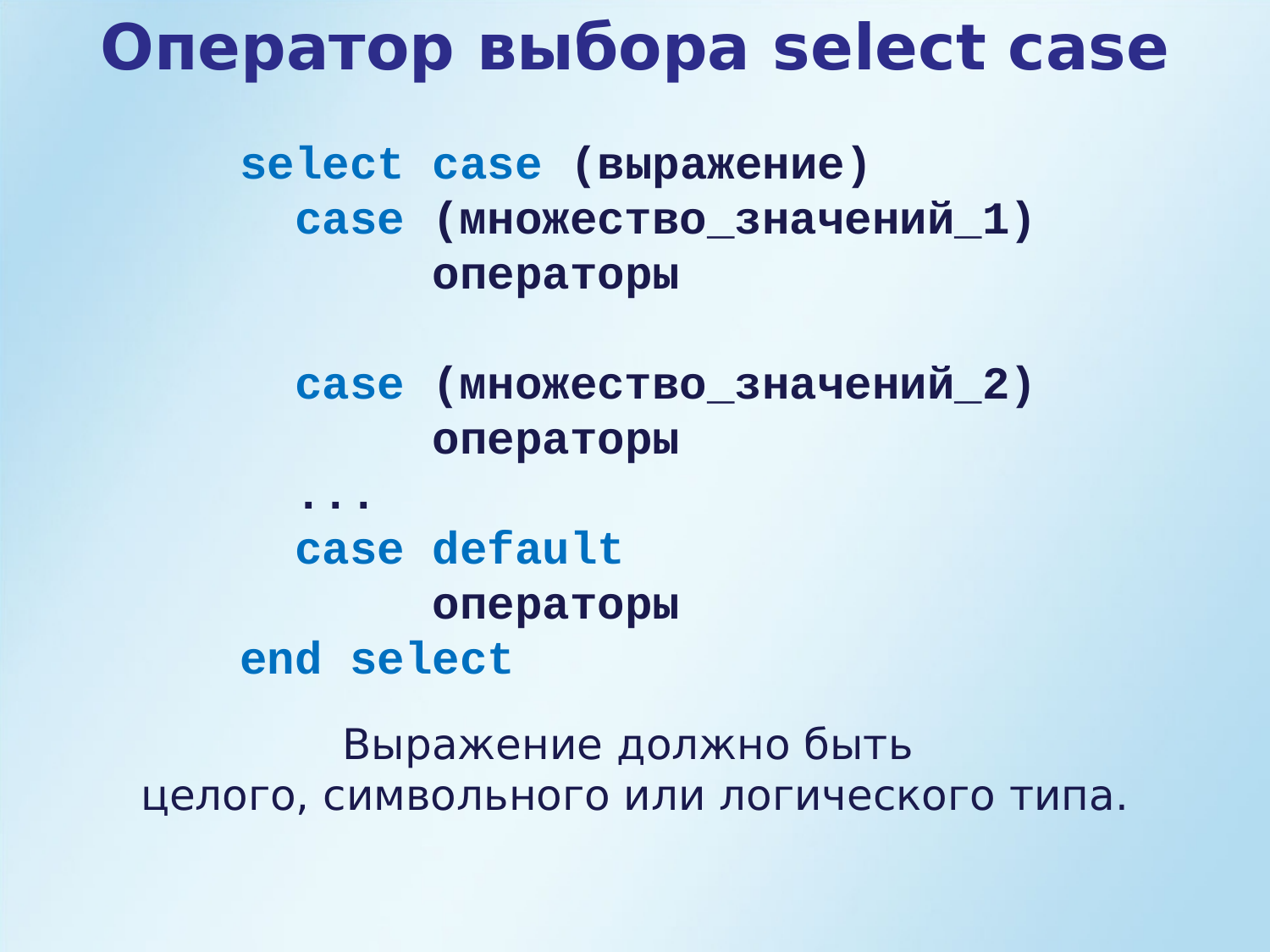

Оператор выбора select case
select case (выражение)
  case (множество_значений_1)
       операторы

  case (множество_значений_2)
       операторы
  ...
  case default
       операторы
end select
Выражение должно быть
целого, символьного или логического типа.